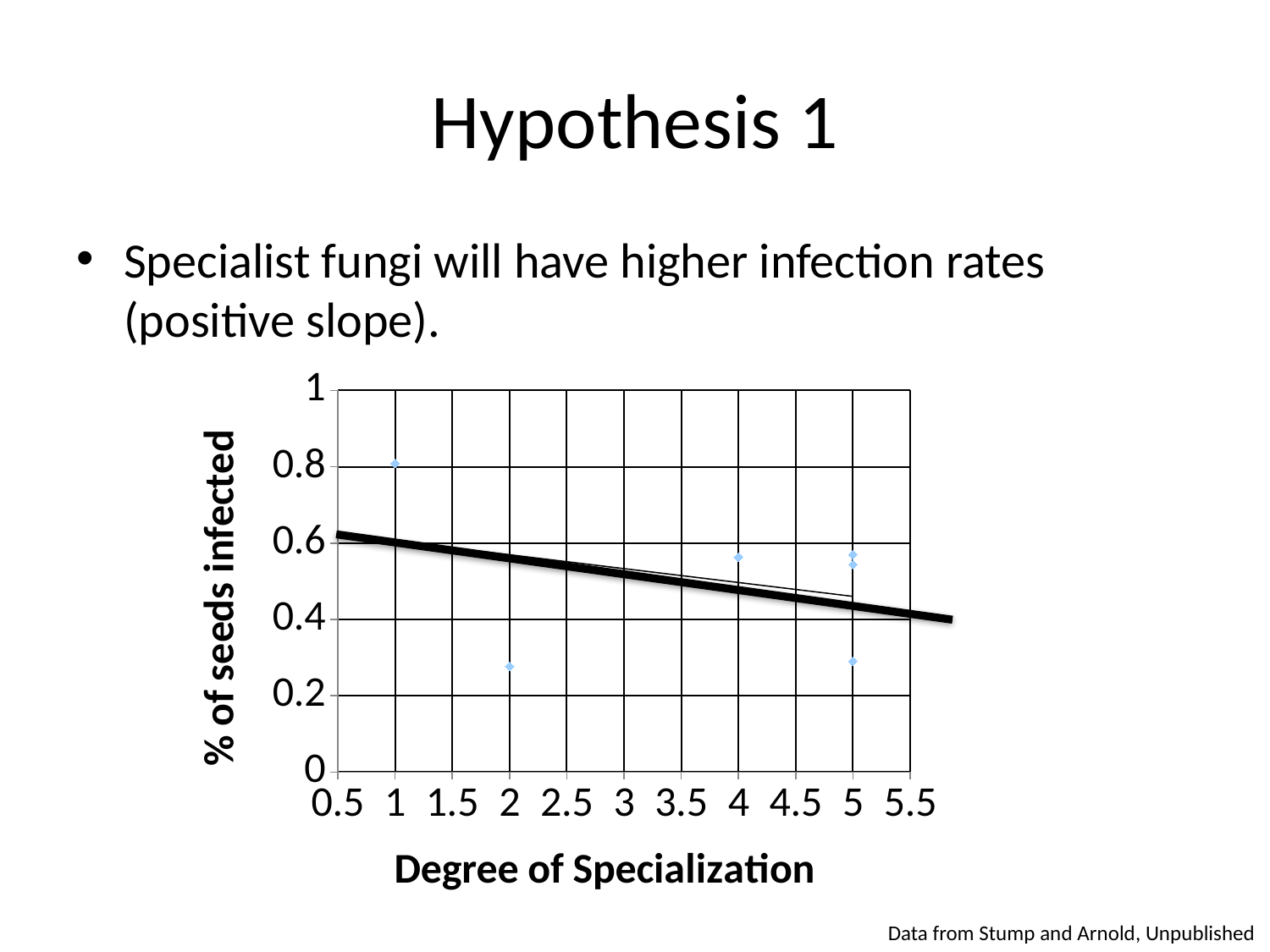

# Hypothesis 1
Specialist fungi will have higher infection rates (positive slope).

### Chart

| Category |
|---|

### Chart

| Category |  |
|---|---|
Data from Stump and Arnold, Unpublished